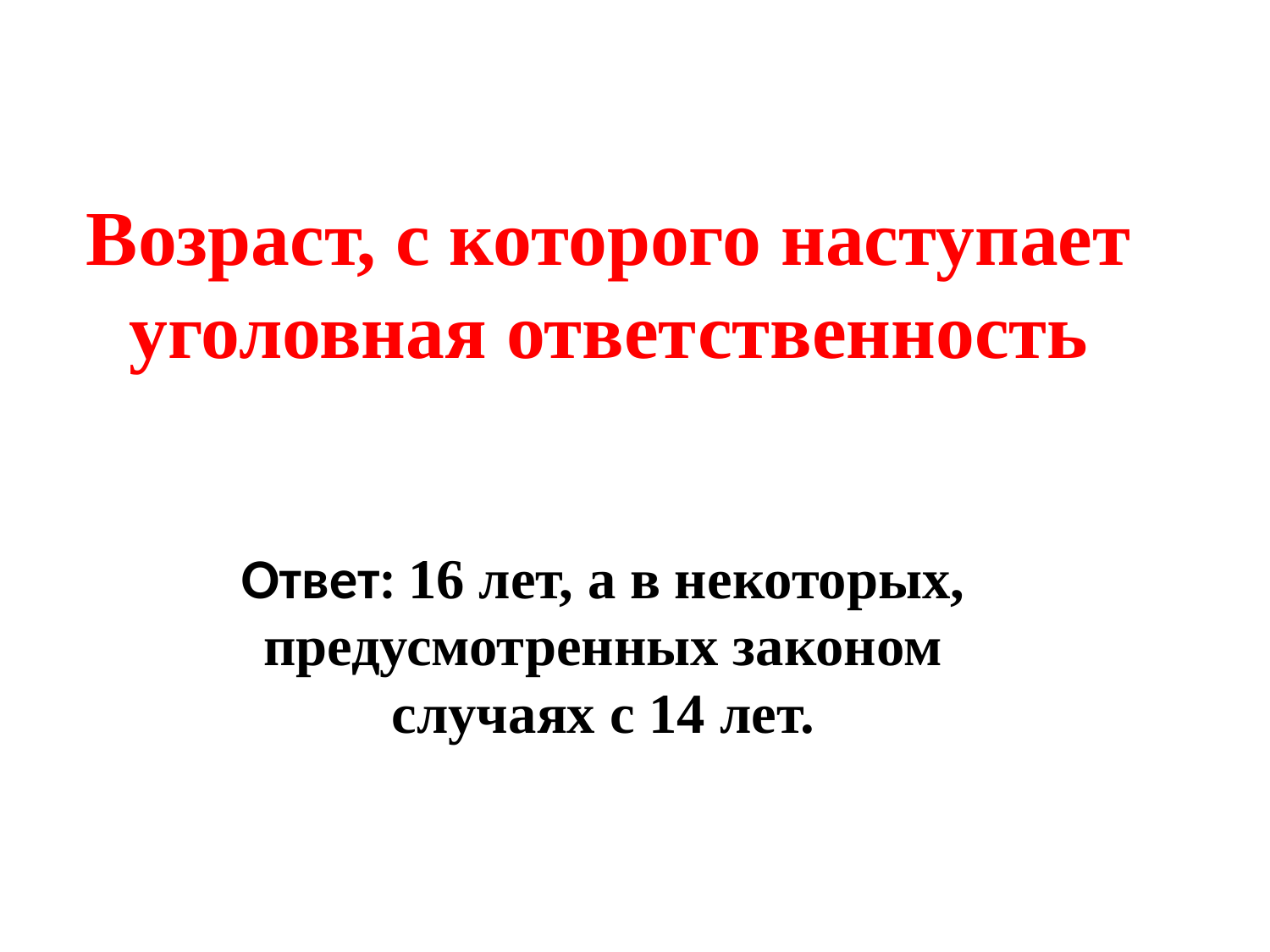

# Возраст, с которого наступает уголовная ответственность
Ответ: 16 лет, а в некоторых, предусмотренных законом случаях с 14 лет.